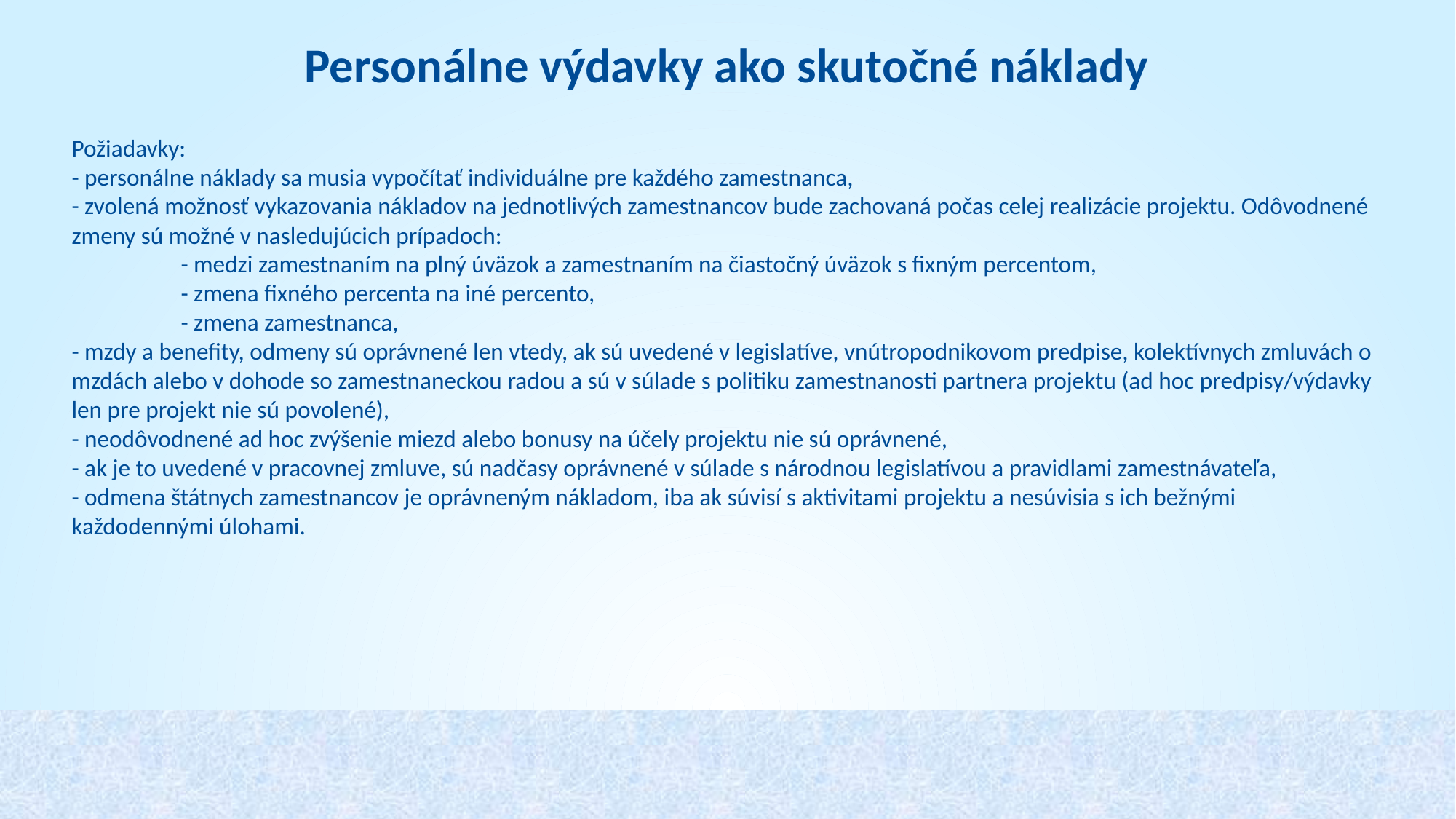

Personálne výdavky ako skutočné náklady
Požiadavky:
- personálne náklady sa musia vypočítať individuálne pre každého zamestnanca,
- zvolená možnosť vykazovania nákladov na jednotlivých zamestnancov bude zachovaná počas celej realizácie projektu. Odôvodnené zmeny sú možné v nasledujúcich prípadoch:
	- medzi zamestnaním na plný úväzok a zamestnaním na čiastočný úväzok s fixným percentom,
	- zmena fixného percenta na iné percento,
	- zmena zamestnanca,
- mzdy a benefity, odmeny sú oprávnené len vtedy, ak sú uvedené v legislatíve, vnútropodnikovom predpise, kolektívnych zmluvách o mzdách alebo v dohode so zamestnaneckou radou a sú v súlade s politiku zamestnanosti partnera projektu (ad hoc predpisy/výdavky len pre projekt nie sú povolené),
- neodôvodnené ad hoc zvýšenie miezd alebo bonusy na účely projektu nie sú oprávnené,
- ak je to uvedené v pracovnej zmluve, sú nadčasy oprávnené v súlade s národnou legislatívou a pravidlami zamestnávateľa,
- odmena štátnych zamestnancov je oprávneným nákladom, iba ak súvisí s aktivitami projektu a nesúvisia s ich bežnými každodennými úlohami.